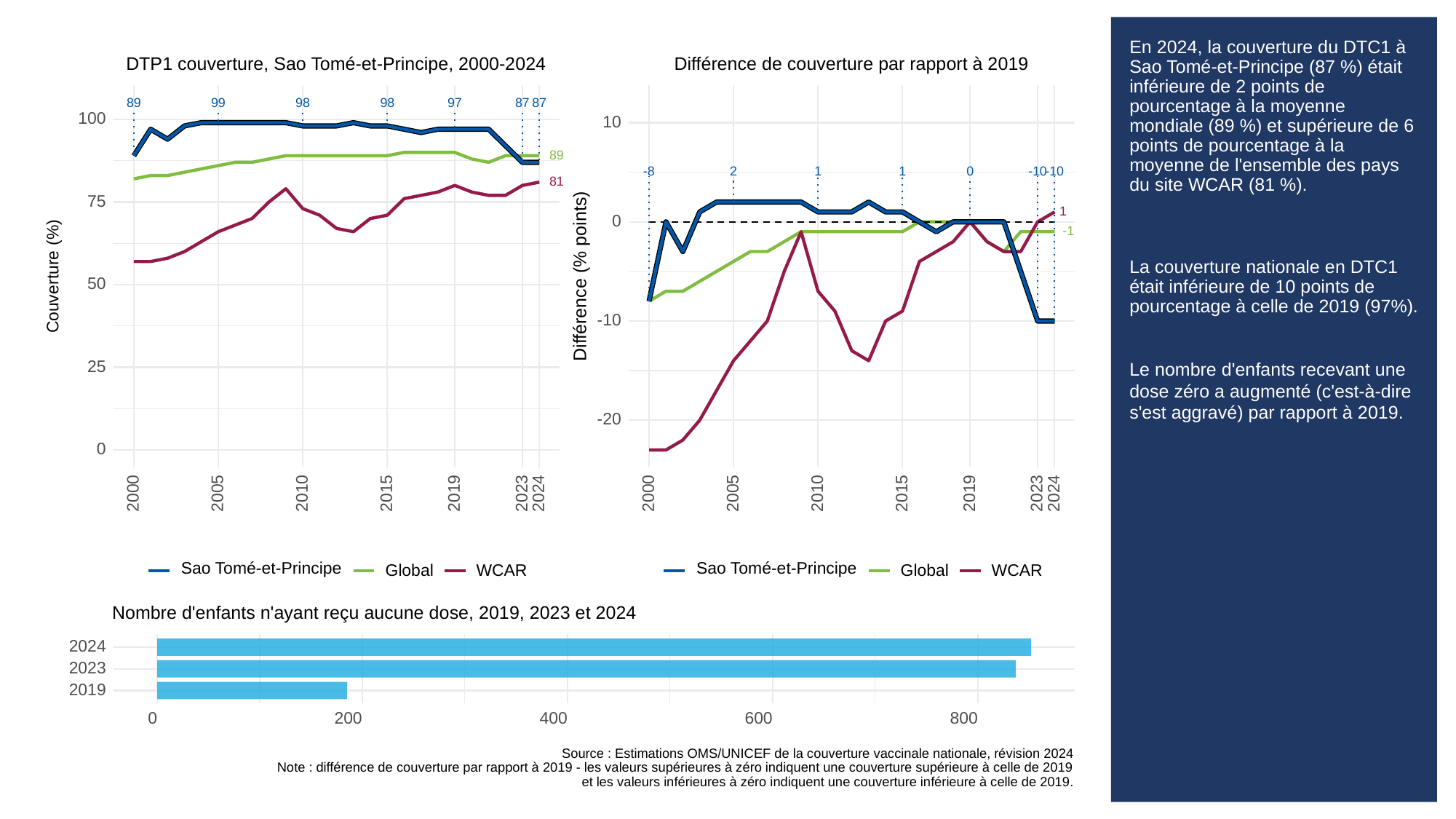

# En 2024, la couverture du DTC1 à Sao Tomé-et-Principe (87 %) était inférieure de 2 points de pourcentage à la moyenne mondiale (89 %) et supérieure de 6 points de pourcentage à la moyenne de l'ensemble des pays du site WCAR (81 %).

La couverture nationale en DTC1 était inférieure de 10 points de pourcentage à celle de 2019 (97%).

Le nombre d'enfants recevant une dose zéro a augmenté (c'est-à-dire s'est aggravé) par rapport à 2019.

DTP1 couverture, Sao Tomé-et-Principe, 2000-2024
Différence de couverture par rapport à 2019

89
99
98
98
97
87
87

100
10

89

-8
0
-10
-10
2
1
1

81

75

1

0

-1

Différence (% points)
Couverture (%)

50

-10

25

-20

0

2023
2023
2000
2005
2010
2015
2019
2024
2000
2005
2010
2015
2019
2024
Sao Tomé-et-Principe
Sao Tomé-et-Principe
Global
WCAR
Global
WCAR

Nombre d'enfants n'ayant reçu aucune dose, 2019, 2023 et 2024

2024

2023

2019

0
200
400
600
800
Source : Estimations OMS/UNICEF de la couverture vaccinale nationale, révision 2024
Note : différence de couverture par rapport à 2019 - les valeurs supérieures à zéro indiquent une couverture supérieure à celle de 2019
et les valeurs inférieures à zéro indiquent une couverture inférieure à celle de 2019.